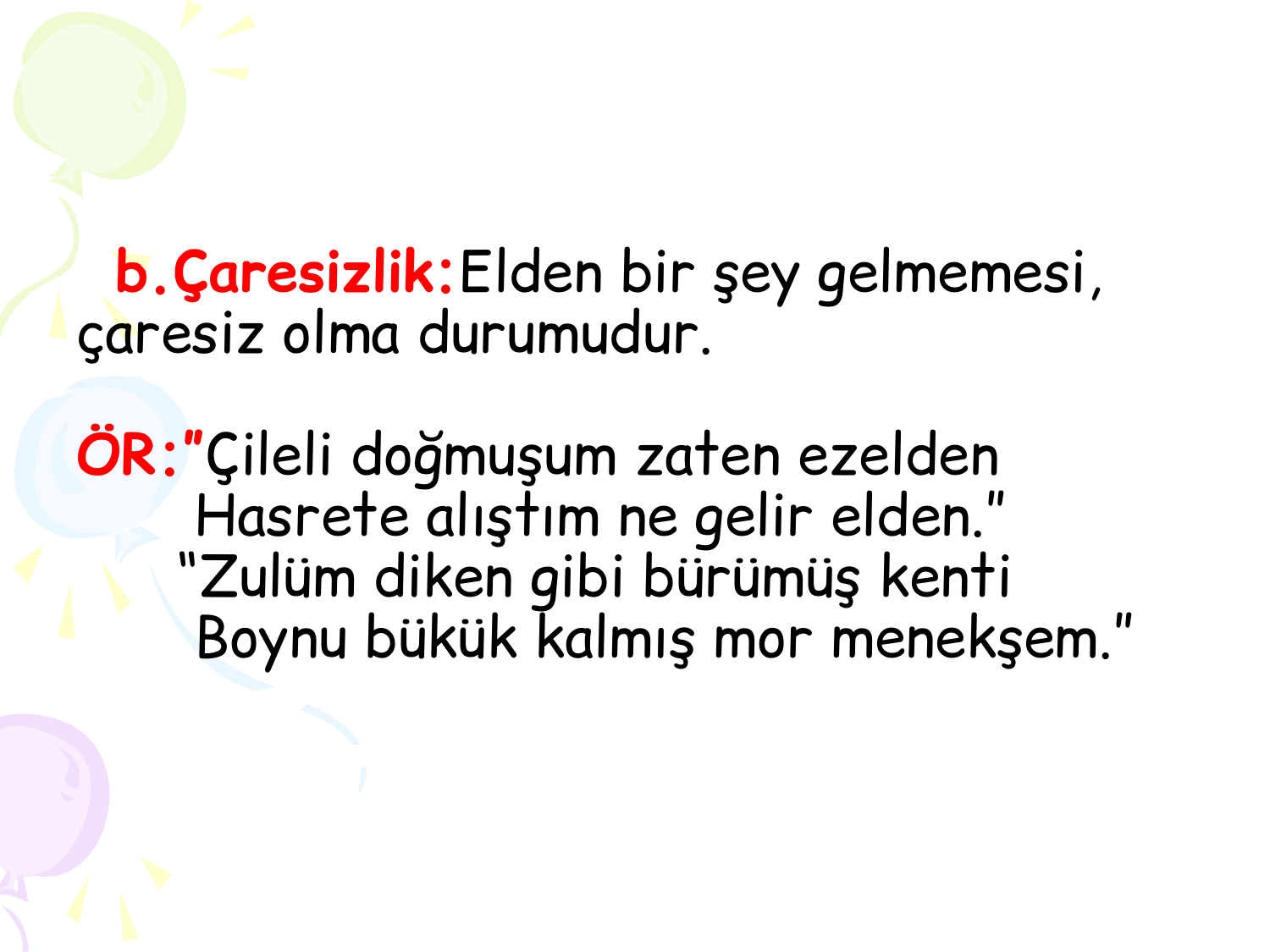

# b.Çaresizlik:Elden bir şey gelmemesi, çaresiz olma durumudur. ÖR:”Çileli doğmuşum zaten ezelden Hasrete alıştım ne gelir elden.” “Zulüm diken gibi bürümüş kenti Boynu bükük kalmış mor menekşem.”